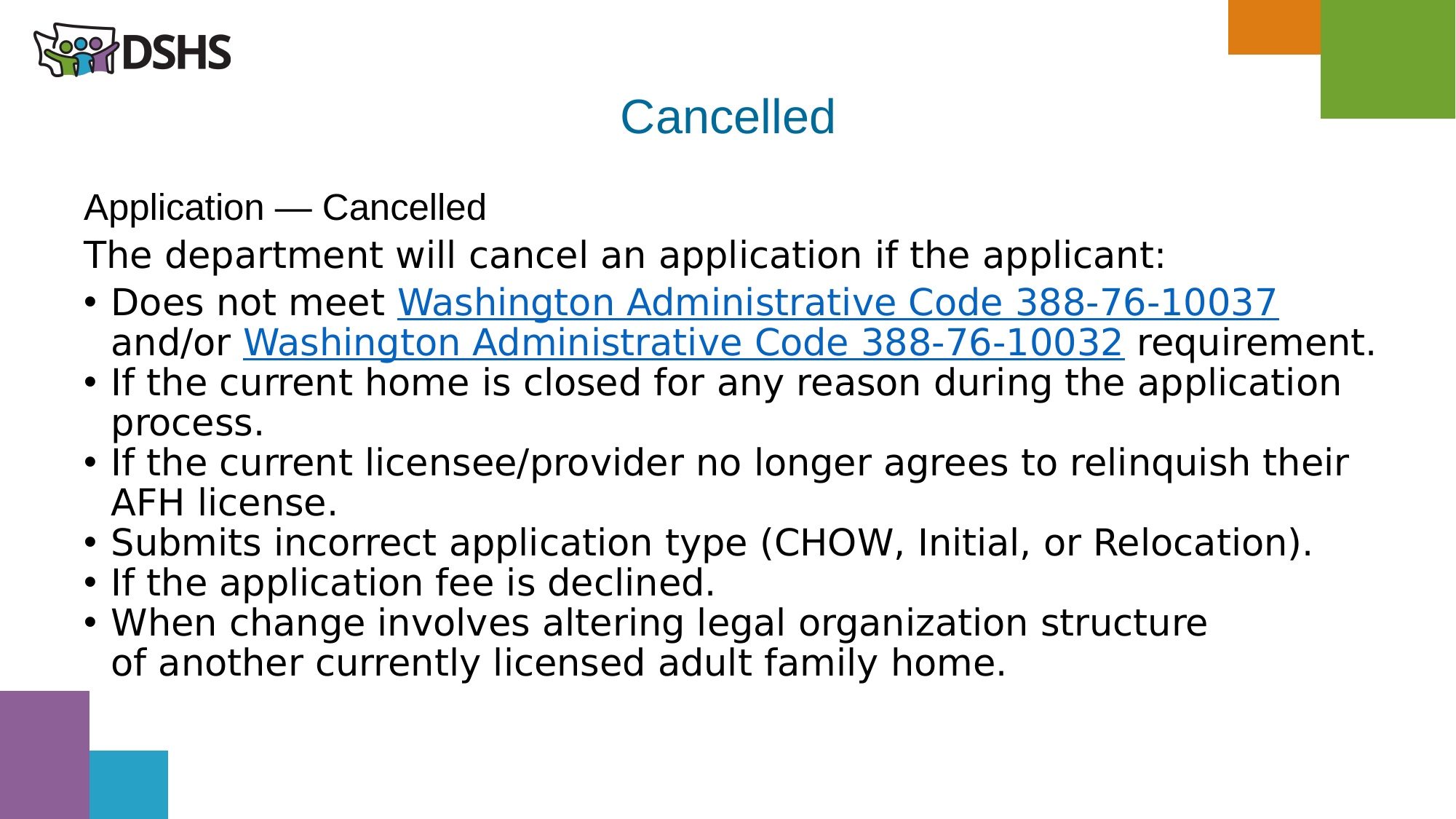

Cancelled
Application — Cancelled
The department will cancel an application if the applicant:
Does not meet Washington Administrative Code 388-76-10037 and/or Washington Administrative Code 388-76-10032 requirement.
If the current home is closed for any reason during the application process.
If the current licensee/provider no longer agrees to relinquish their AFH license.
Submits incorrect application type (CHOW, Initial, or Relocation).
If the application fee is declined.
When change involves altering legal organization structure of another currently licensed adult family home.